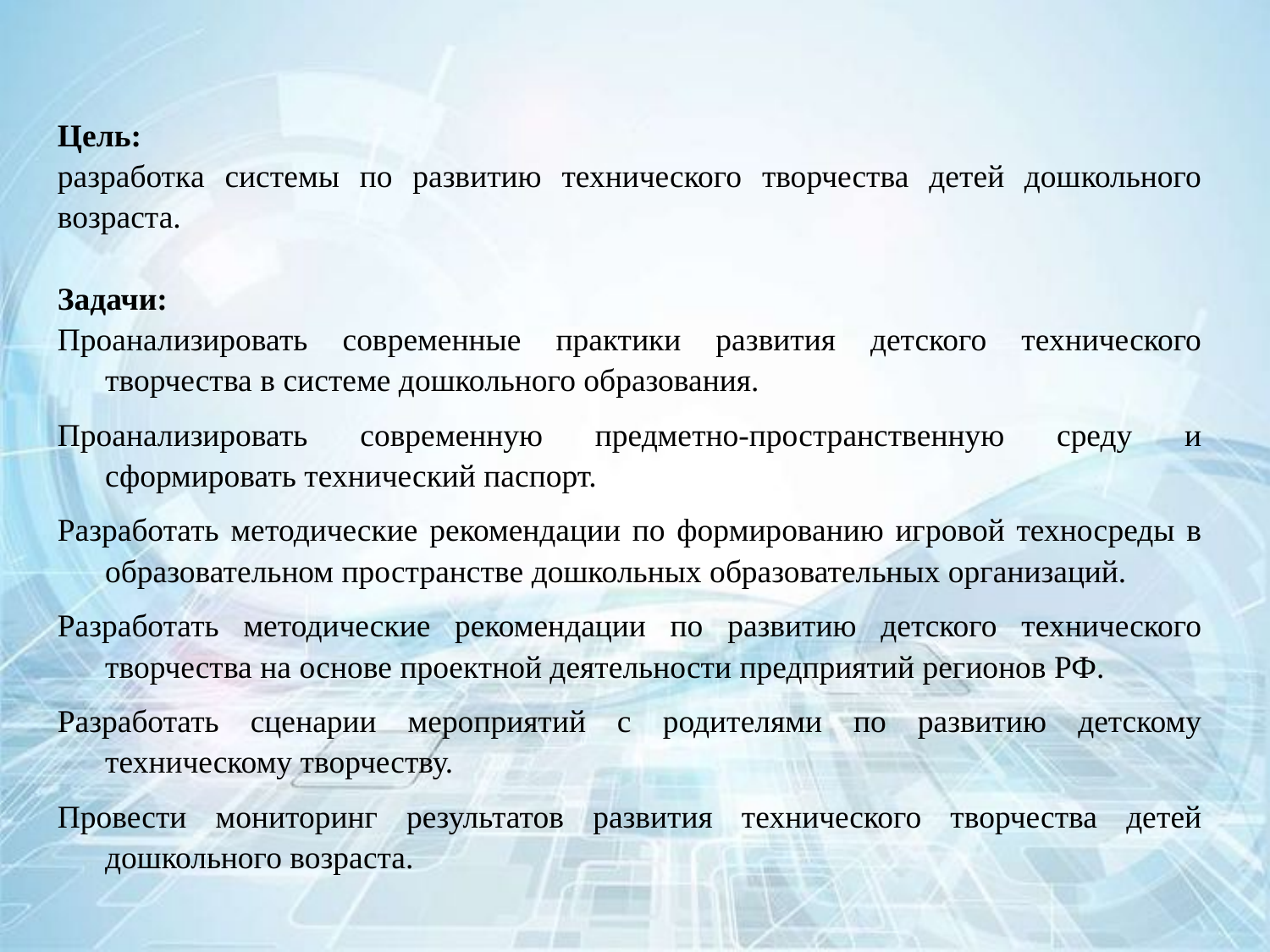

Цель:
разработка системы по развитию технического творчества детей дошкольного возраста.
Задачи:
Проанализировать современные практики развития детского технического творчества в системе дошкольного образования.
Проанализировать современную предметно-пространственную среду и сформировать технический паспорт.
Разработать методические рекомендации по формированию игровой техносреды в образовательном пространстве дошкольных образовательных организаций.
Разработать методические рекомендации по развитию детского технического творчества на основе проектной деятельности предприятий регионов РФ.
Разработать сценарии мероприятий с родителями по развитию детскому техническому творчеству.
Провести мониторинг результатов развития технического творчества детей дошкольного возраста.